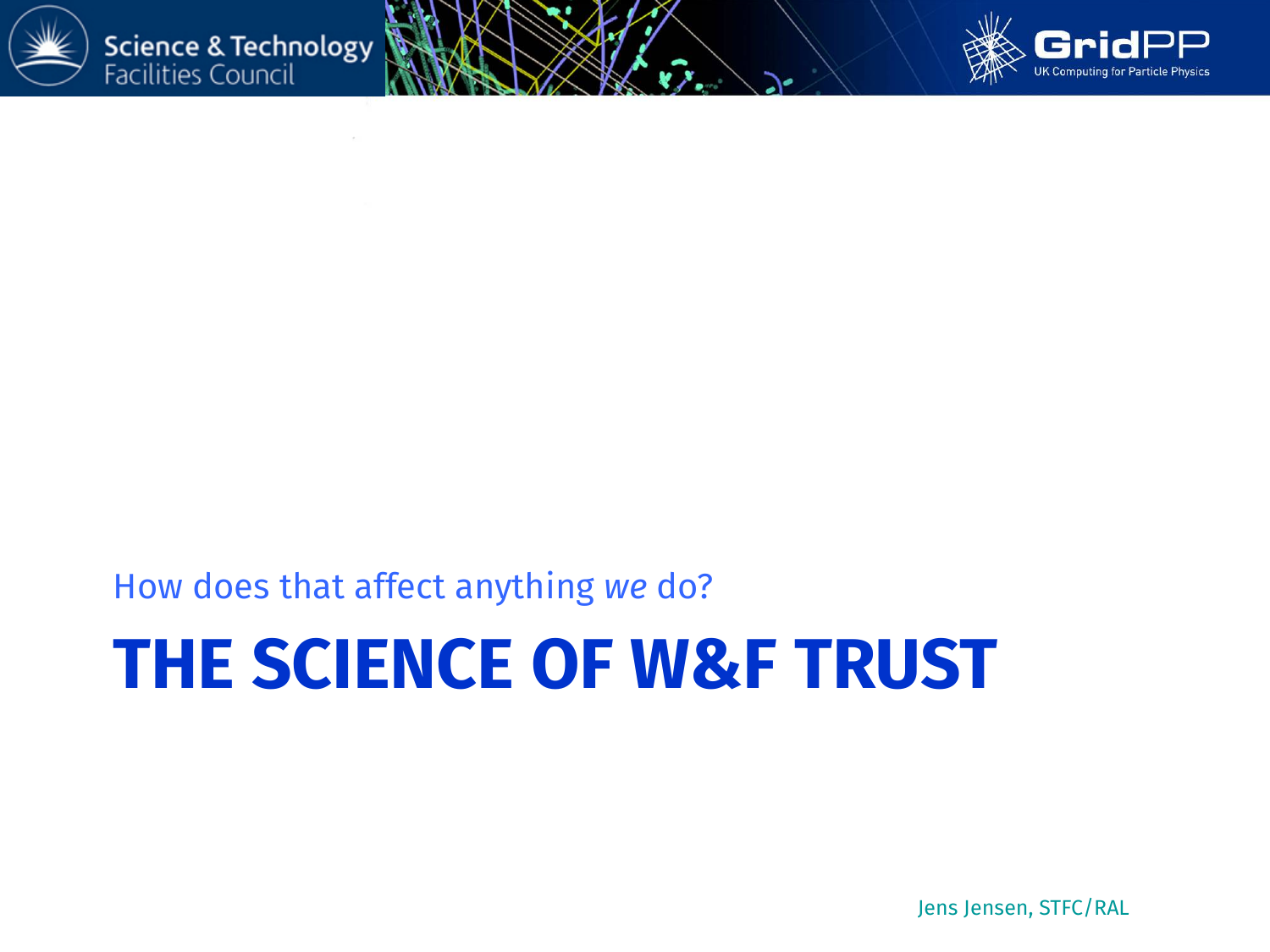

How does that affect anything we do?
# The Science of W&F Trust